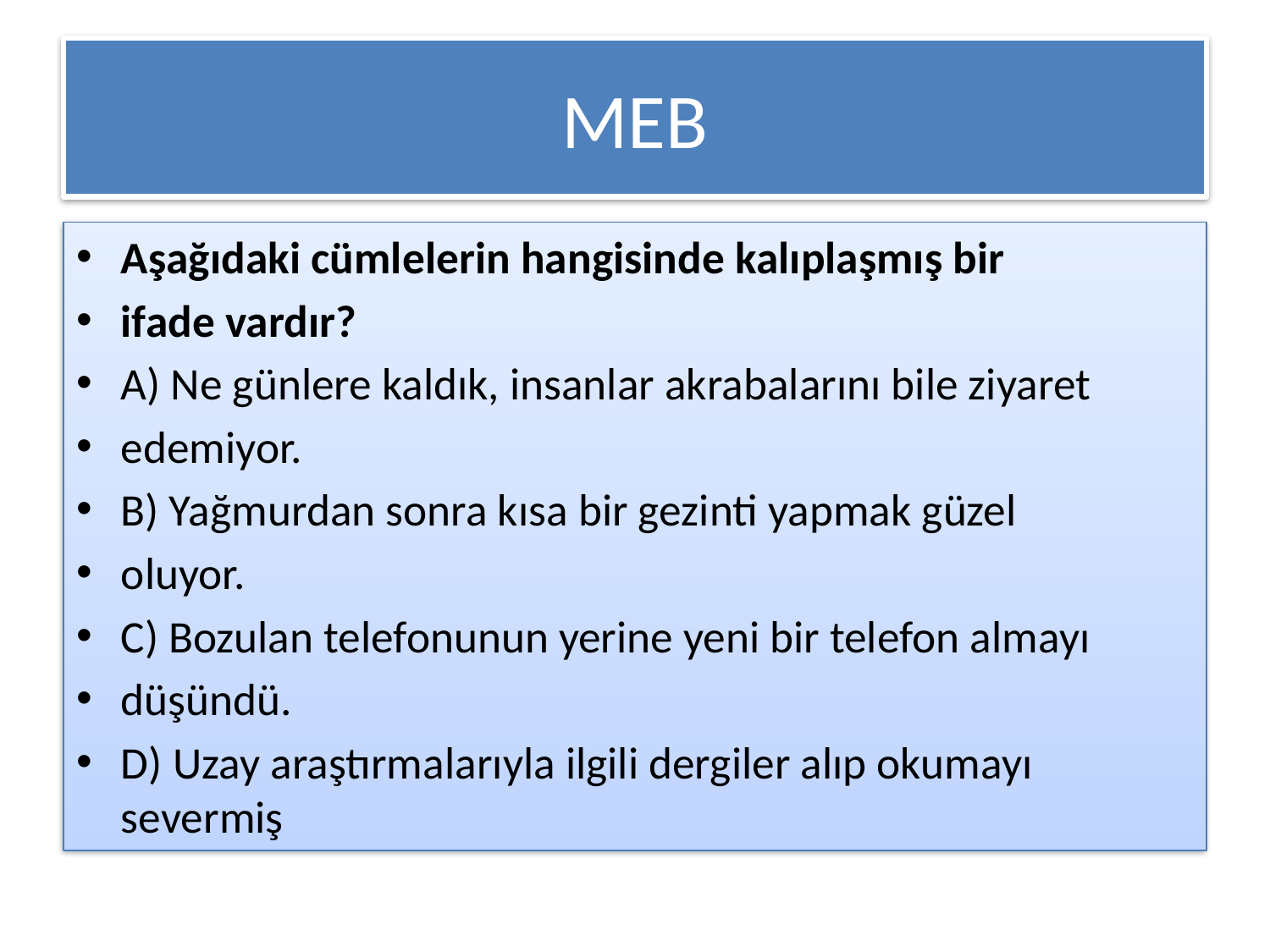

# MEB
Aşağıdaki cümlelerin hangisinde kalıplaşmış bir
ifade vardır?
A) Ne günlere kaldık, insanlar akrabalarını bile ziyaret
edemiyor.
B) Yağmurdan sonra kısa bir gezinti yapmak güzel
oluyor.
C) Bozulan telefonunun yerine yeni bir telefon almayı
düşündü.
D) Uzay araştırmalarıyla ilgili dergiler alıp okumayı severmiş